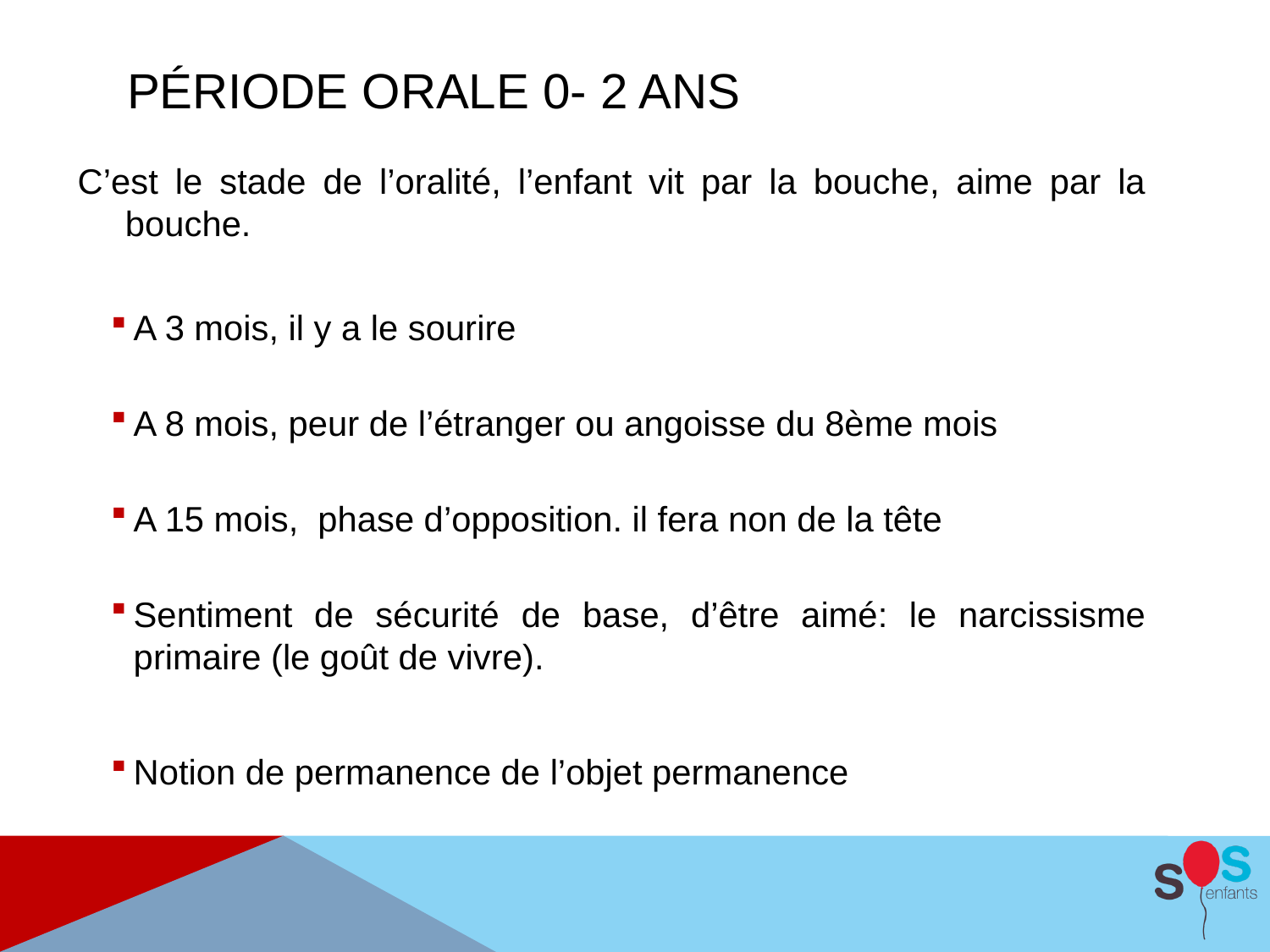

# Période orale 0- 2 ans
C’est le stade de l’oralité, l’enfant vit par la bouche, aime par la bouche.

A 3 mois, il y a le sourire

A 8 mois, peur de l’étranger ou angoisse du 8ème mois

A 15 mois,  phase d’opposition. il fera non de la tête

Sentiment de sécurité de base, d’être aimé: le narcissisme primaire (le goût de vivre).

Notion de permanence de l’objet permanence